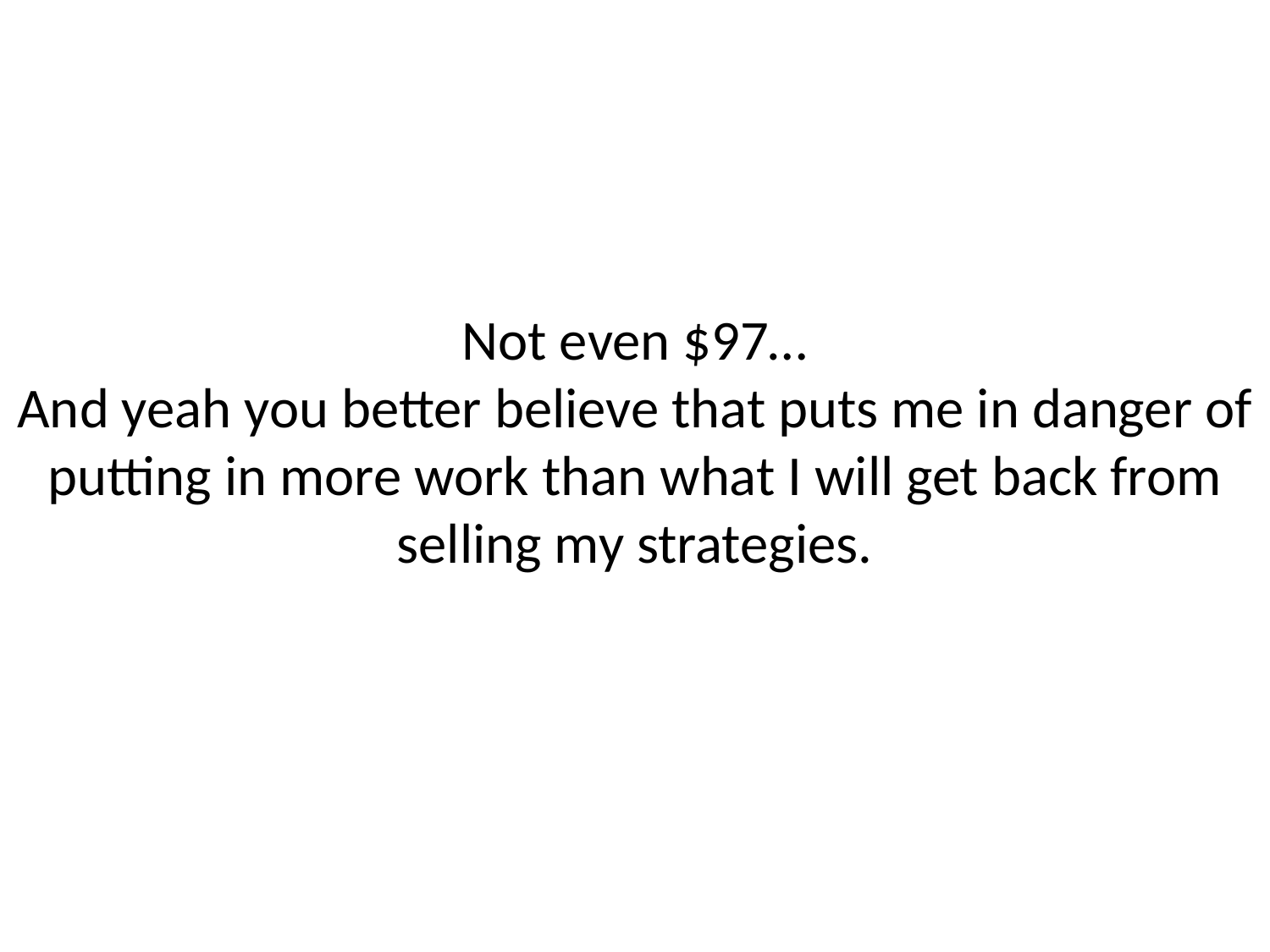

# Not even $97… And yeah you better believe that puts me in danger of putting in more work than what I will get back from selling my strategies.